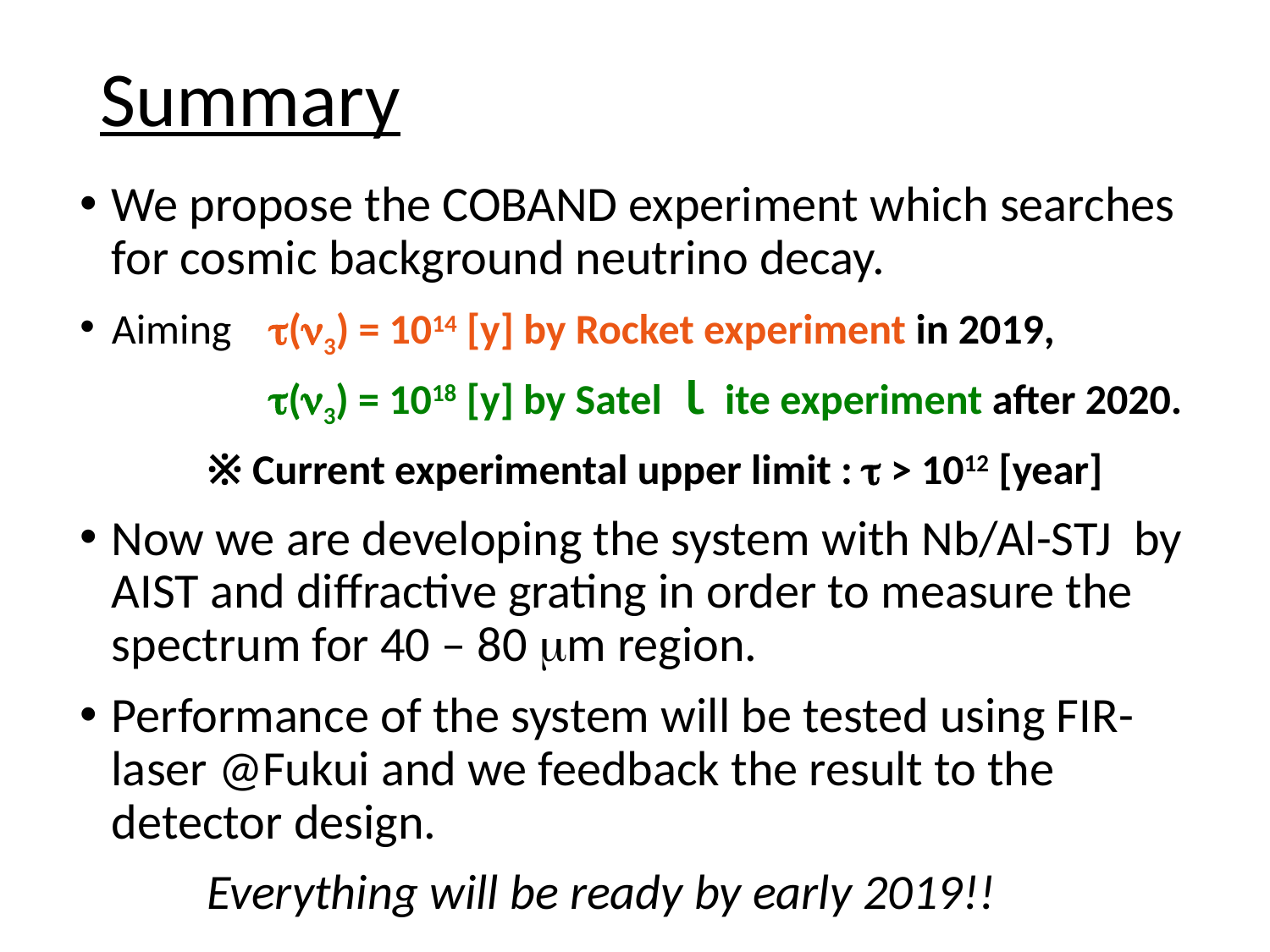

# Summary
We propose the COBAND experiment which searches for cosmic background neutrino decay.
Aiming    τ(ν3) = 1014 [y] by Rocket experiment in 2019,
	       τ(ν3) = 1018 [y] by Satelｌite experiment after 2020.
	※ Current experimental upper limit : τ > 1012 [year]
Now we are developing the system with Nb/Al-STJ  by AIST and diffractive grating in order to measure the spectrum for 40 – 80 μm region.
Performance of the system will be tested using FIR-laser @Fukui and we feedback the result to the detector design.
	Everything will be ready by early 2019!!